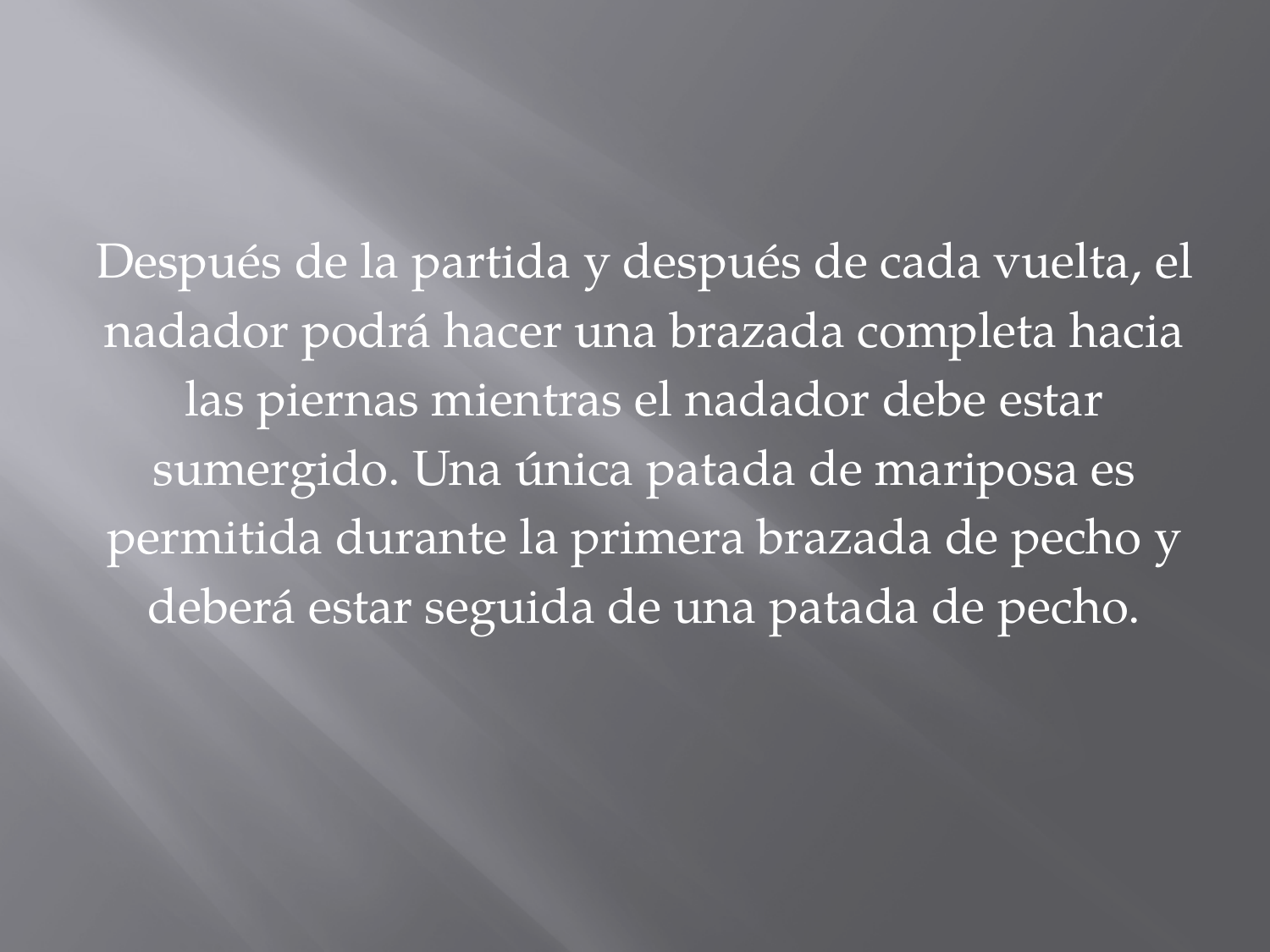

#
Después de la partida y después de cada vuelta, el
nadador podrá hacer una brazada completa hacia
las piernas mientras el nadador debe estar
sumergido. Una única patada de mariposa es
permitida durante la primera brazada de pecho y
deberá estar seguida de una patada de pecho.